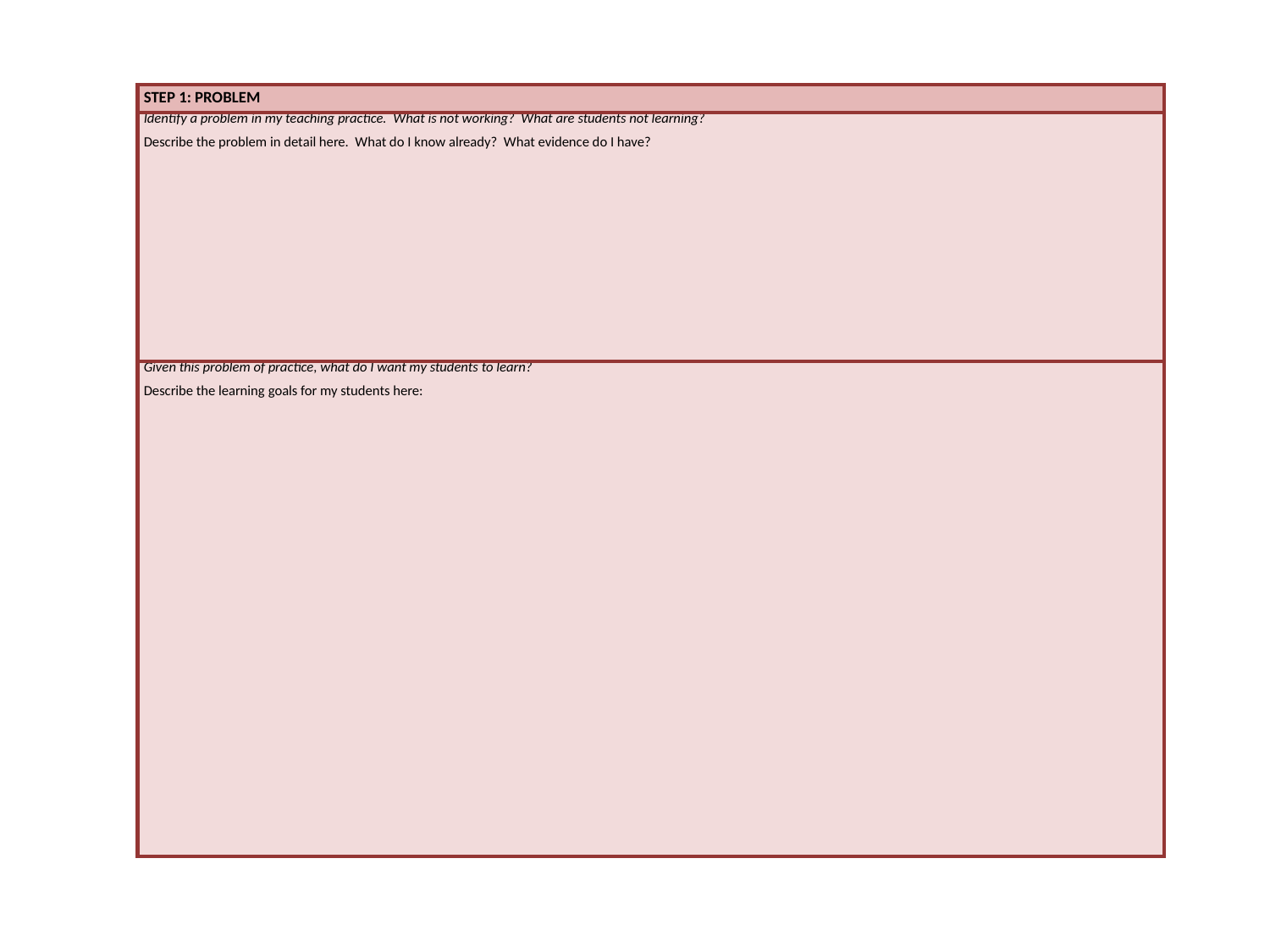

| STEP 1: PROBLEM |
| --- |
| Identify a problem in my teaching practice. What is not working? What are students not learning?   Describe the problem in detail here. What do I know already? What evidence do I have? |
| Given this problem of practice, what do I want my students to learn?   Describe the learning goals for my students here: |